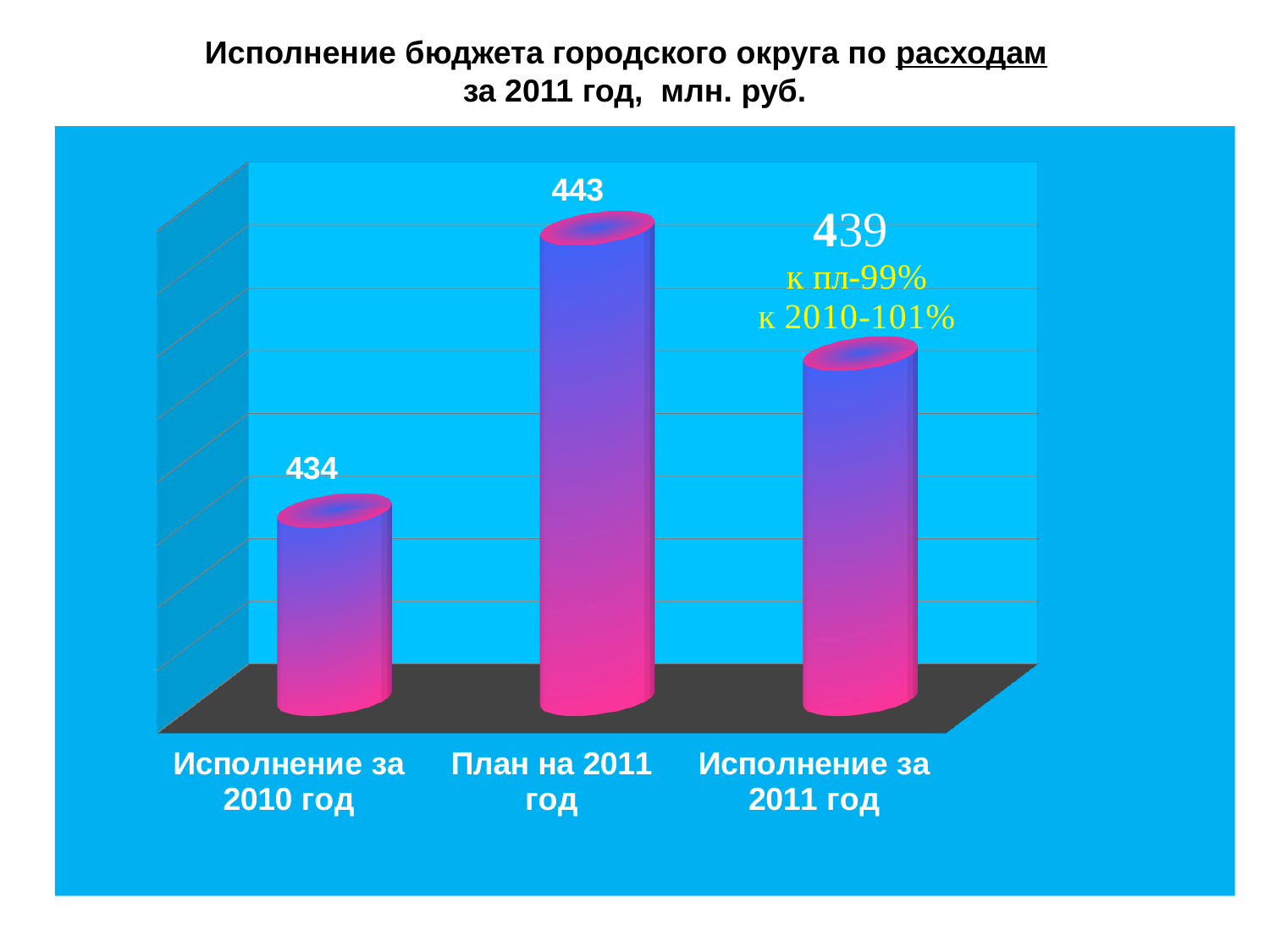

Исполнение бюджета городского округа по расходам
за 2011 год,  млн. руб.

[unsupported chart]